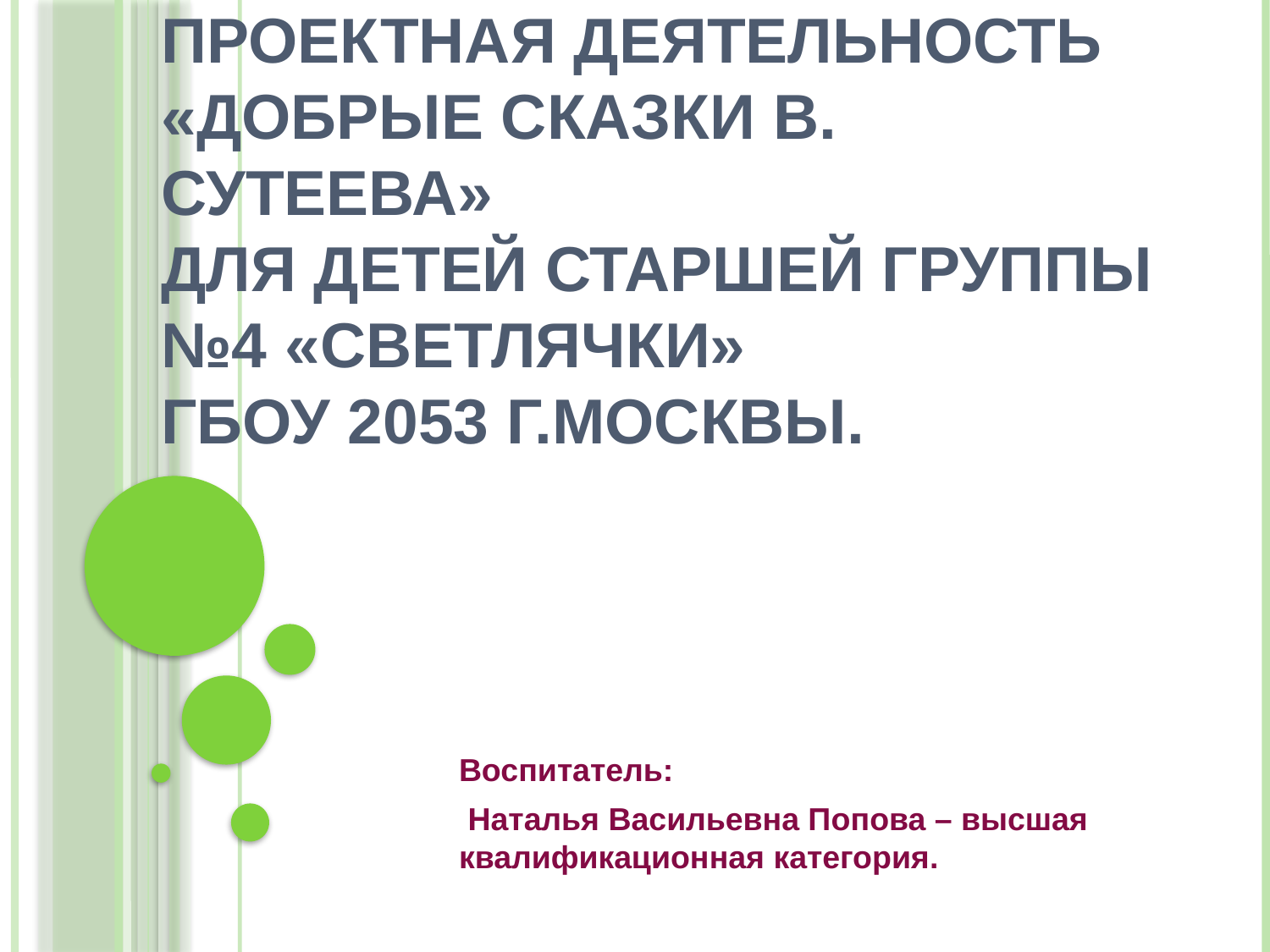

# Проектная деятельность «Добрые сказки В. Сутеева» для детей старшей группы №4 «Светлячки» ГБОУ 2053 г.Москвы.
Воспитатель:
 Наталья Васильевна Попова – высшая квалификационная категория.